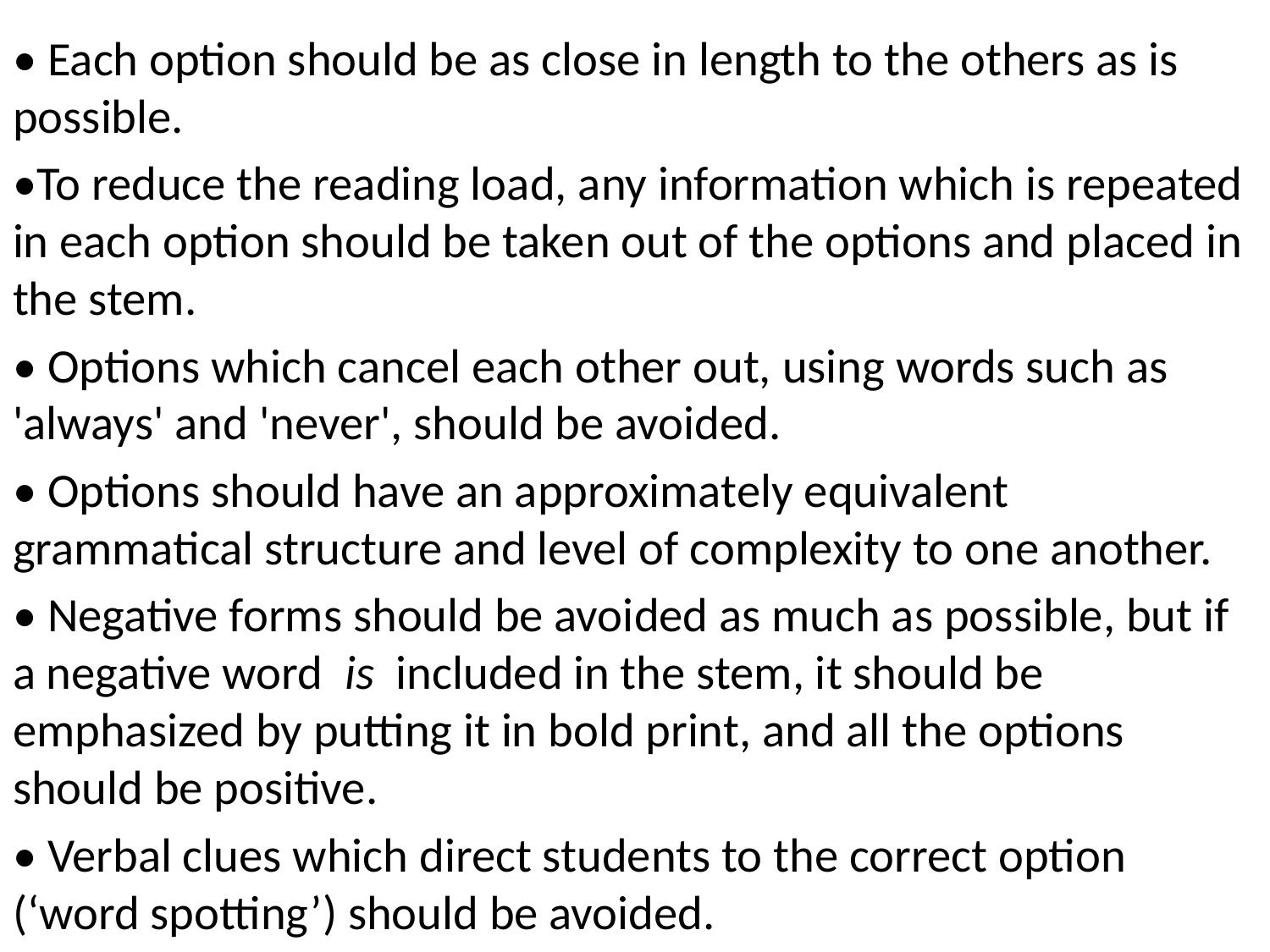

• Each option should be as close in length to the others as is possible.
•To reduce the reading load, any information which is repeated in each option should be taken out of the options and placed in the stem.
• Options which cancel each other out, using words such as 'always' and 'never', should be avoided.
• Options should have an approximately equivalent grammatical structure and level of complexity to one another.
• Negative forms should be avoided as much as possible, but if a negative word  is  included in the stem, it should be emphasized by putting it in bold print, and all the options should be positive.
• Verbal clues which direct students to the correct option (‘word spotting’) should be avoided.